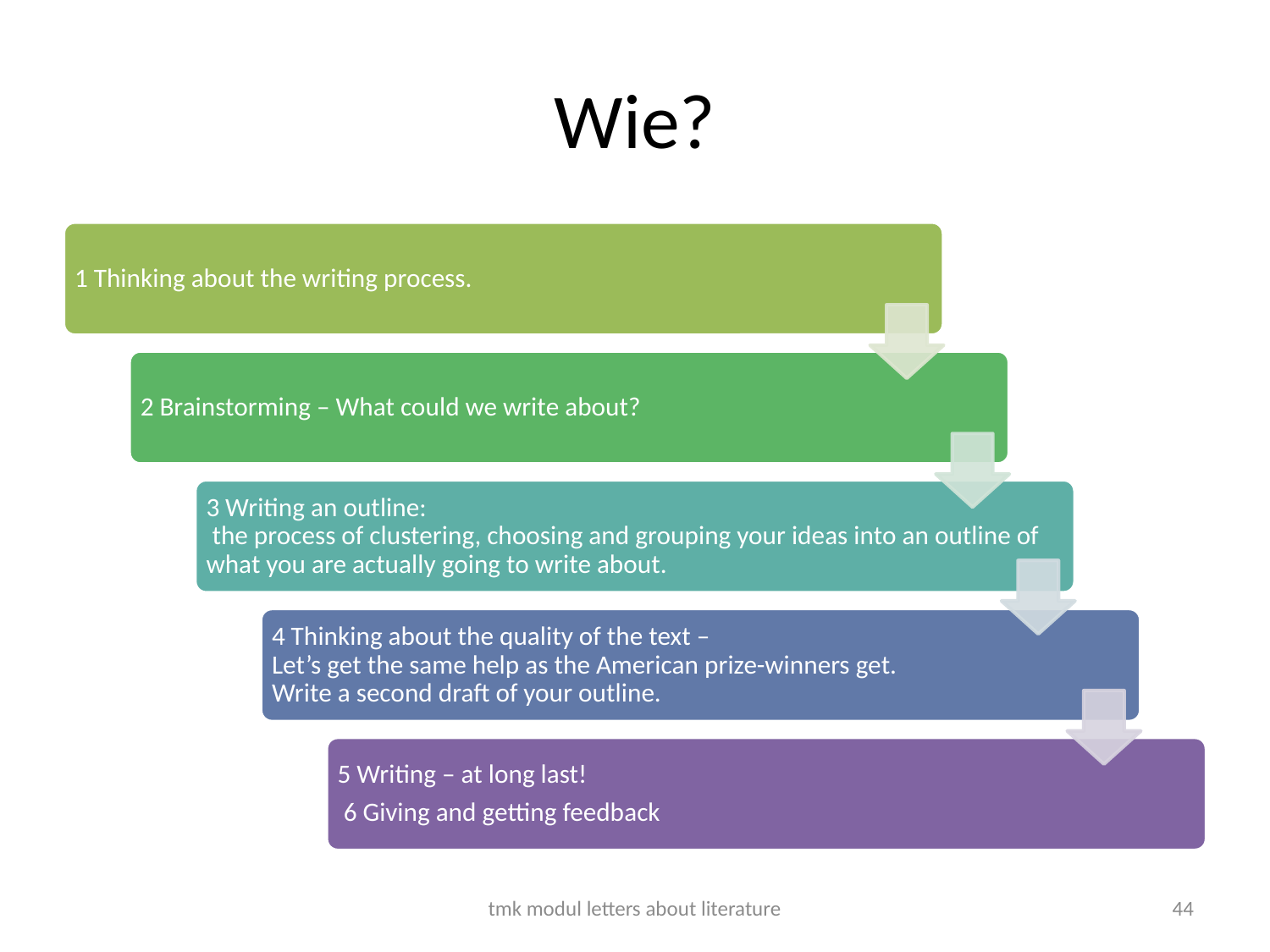

# Wie?
1 Thinking about the writing process.
2 Brainstorming – What could we write about?
3 Writing an outline:
 the process of clustering, choosing and grouping your ideas into an outline of what you are actually going to write about.
4 Thinking about the quality of the text –
Let’s get the same help as the American prize-winners get.
Write a second draft of your outline.
5 Writing – at long last!
 6 Giving and getting feedback

tmk modul letters about literature
44